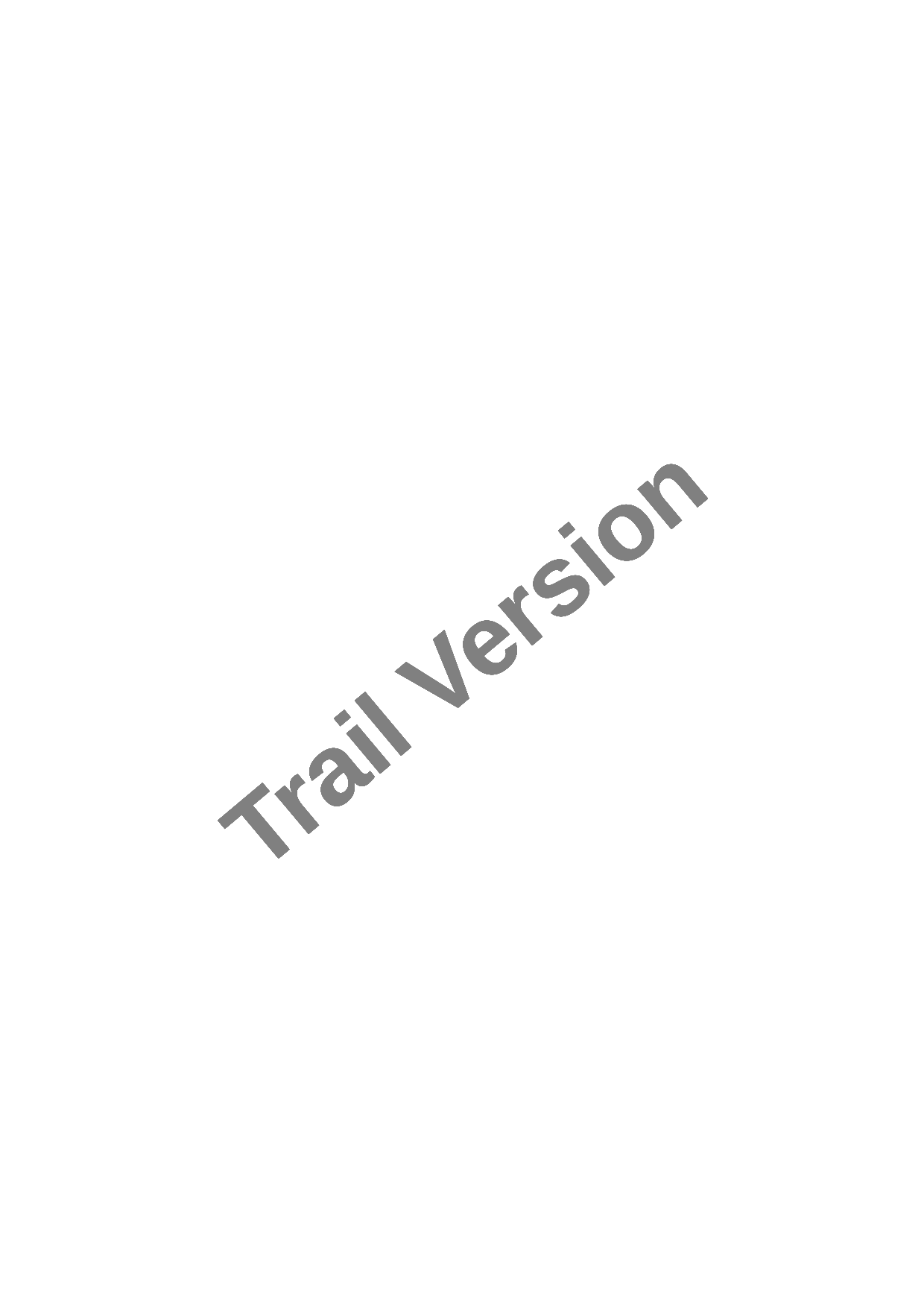

Trail Version
Trail Version
Trail Version
Trail Version
Trail Version
Trail Version
Trail Version
Trail Version
Trail Version
Trail Version
Trail Version
Trail Version
Trail Version